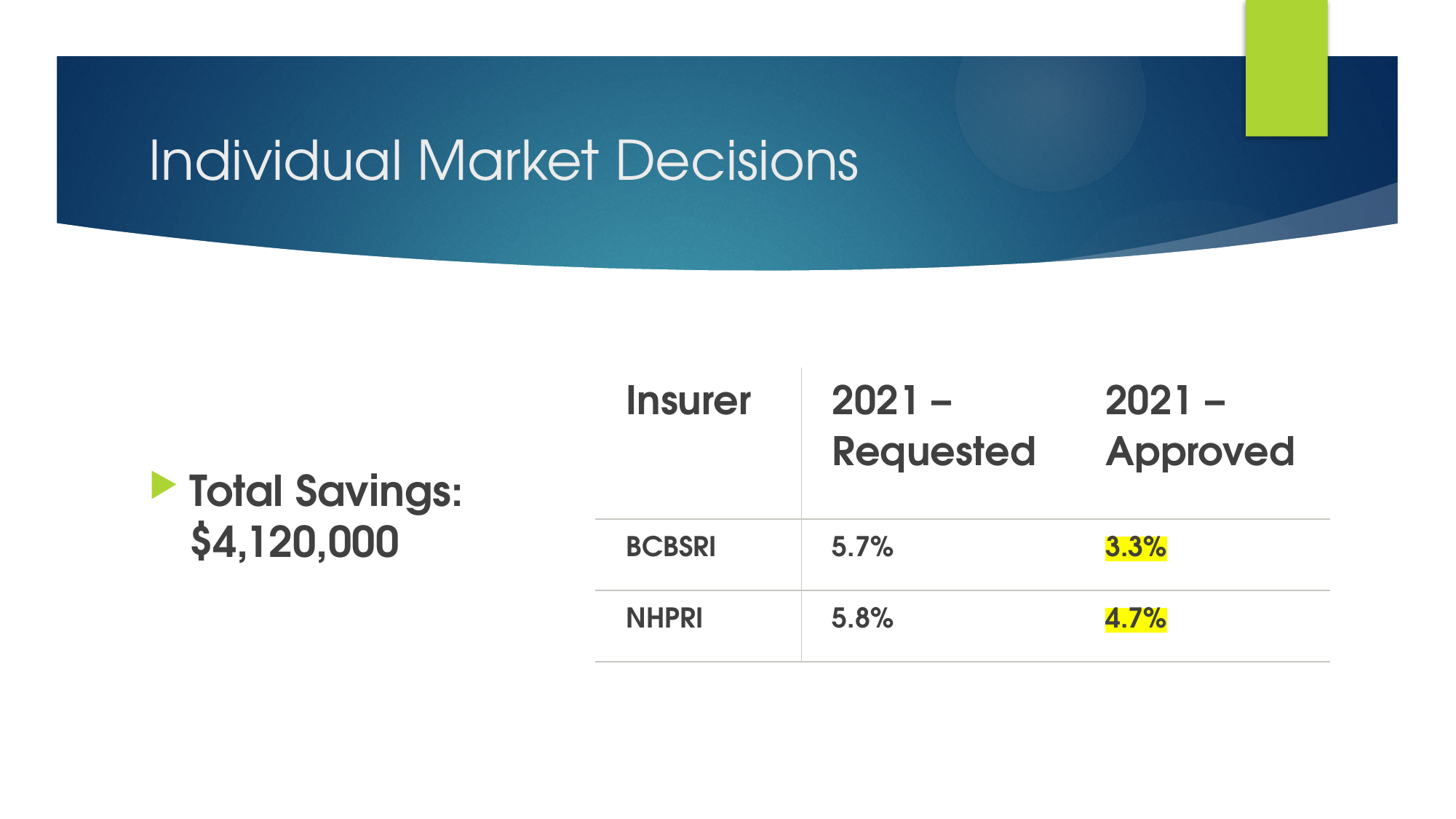

# Individual Market Decisions
Total Savings: $4,120,000
| Insurer | 2021 – Requested | 2021 – Approved |
| --- | --- | --- |
| BCBSRI | 5.7% | 3.3% |
| NHPRI | 5.8% | 4.7% |